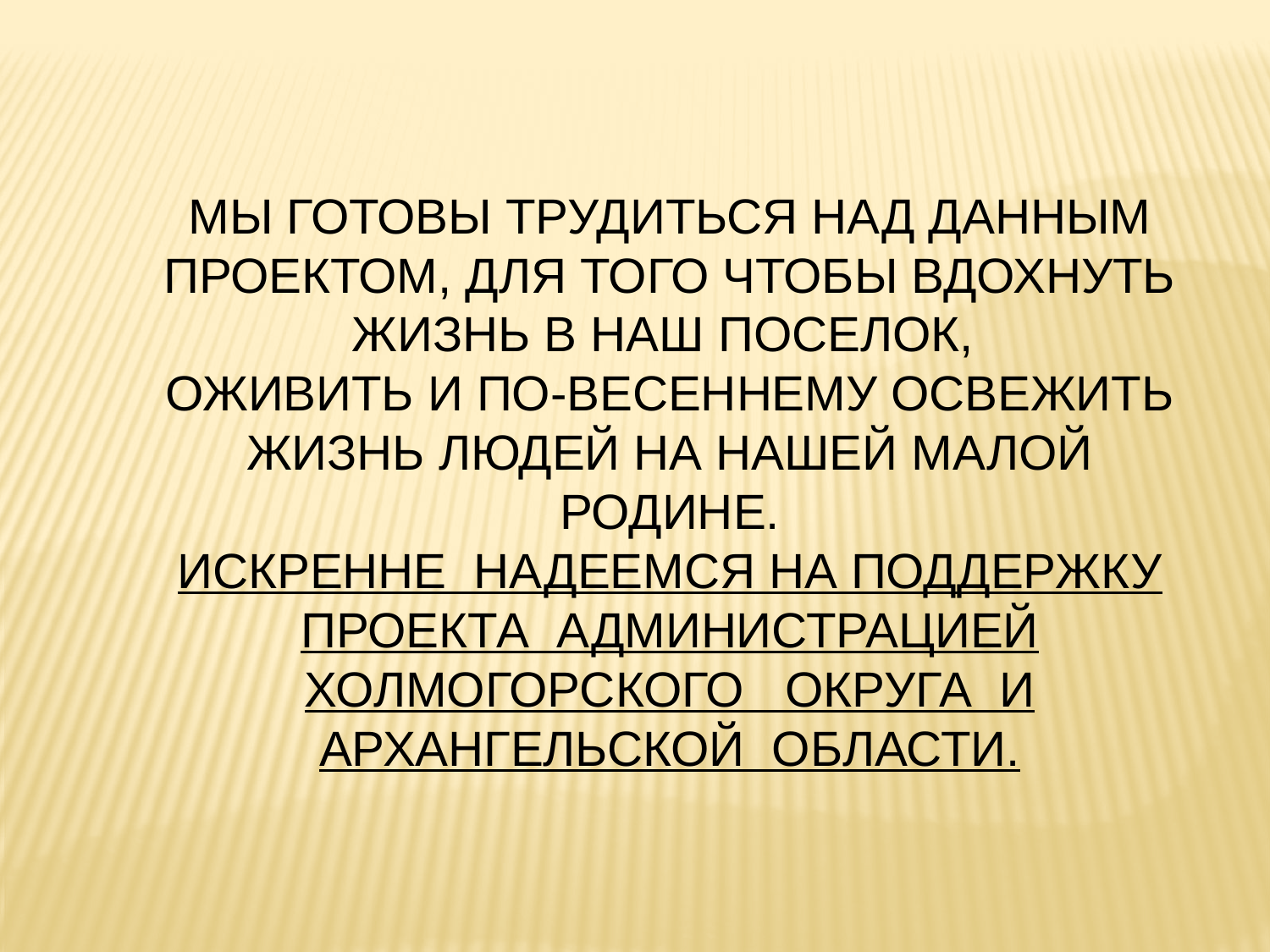

МЫ ГОТОВЫ ТРУДИТЬСЯ НАД ДАННЫМ ПРОЕКТОМ, ДЛЯ ТОГО ЧТОБЫ ВДОХНУТЬ ЖИЗНЬ В НАШ ПОСЕЛОК,
ОЖИВИТЬ И ПО-ВЕСЕННЕМУ ОСВЕЖИТЬ ЖИЗНЬ ЛЮДЕЙ НА НАШЕЙ МАЛОЙ РОДИНЕ.
ИСКРЕННЕ  НАДЕЕМСЯ НА ПОДДЕРЖКУ ПРОЕКТА  АДМИНИСТРАЦИЕЙ ХОЛМОГОРСКОГО   ОКРУГА  И АРХАНГЕЛЬСКОЙ  ОБЛАСТИ.